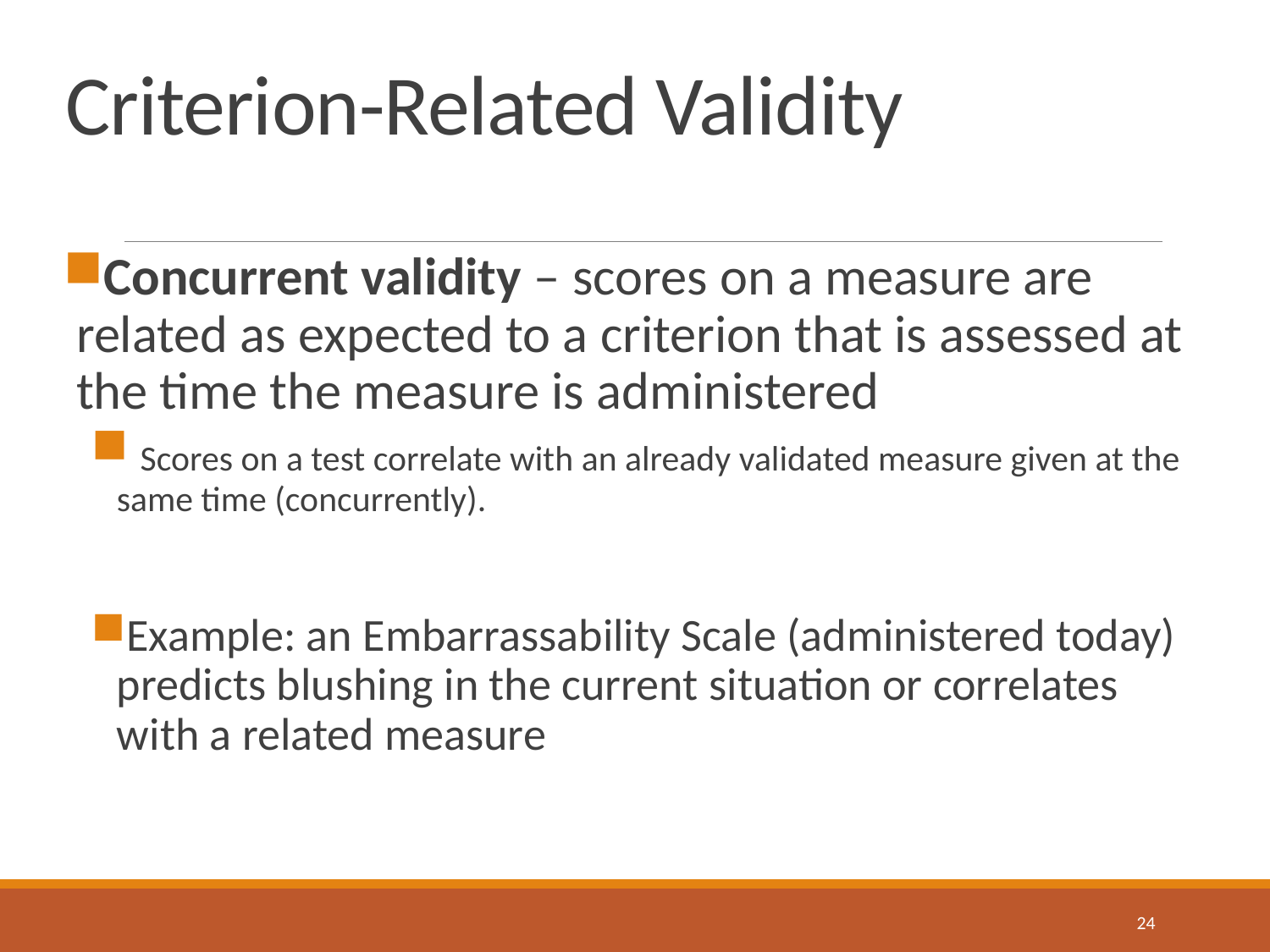

# Criterion-Related Validity
Concurrent validity – scores on a measure are related as expected to a criterion that is assessed at the time the measure is administered
 Scores on a test correlate with an already validated measure given at the same time (concurrently).

Example: an Embarrassability Scale (administered today) predicts blushing in the current situation or correlates with a related measure

24